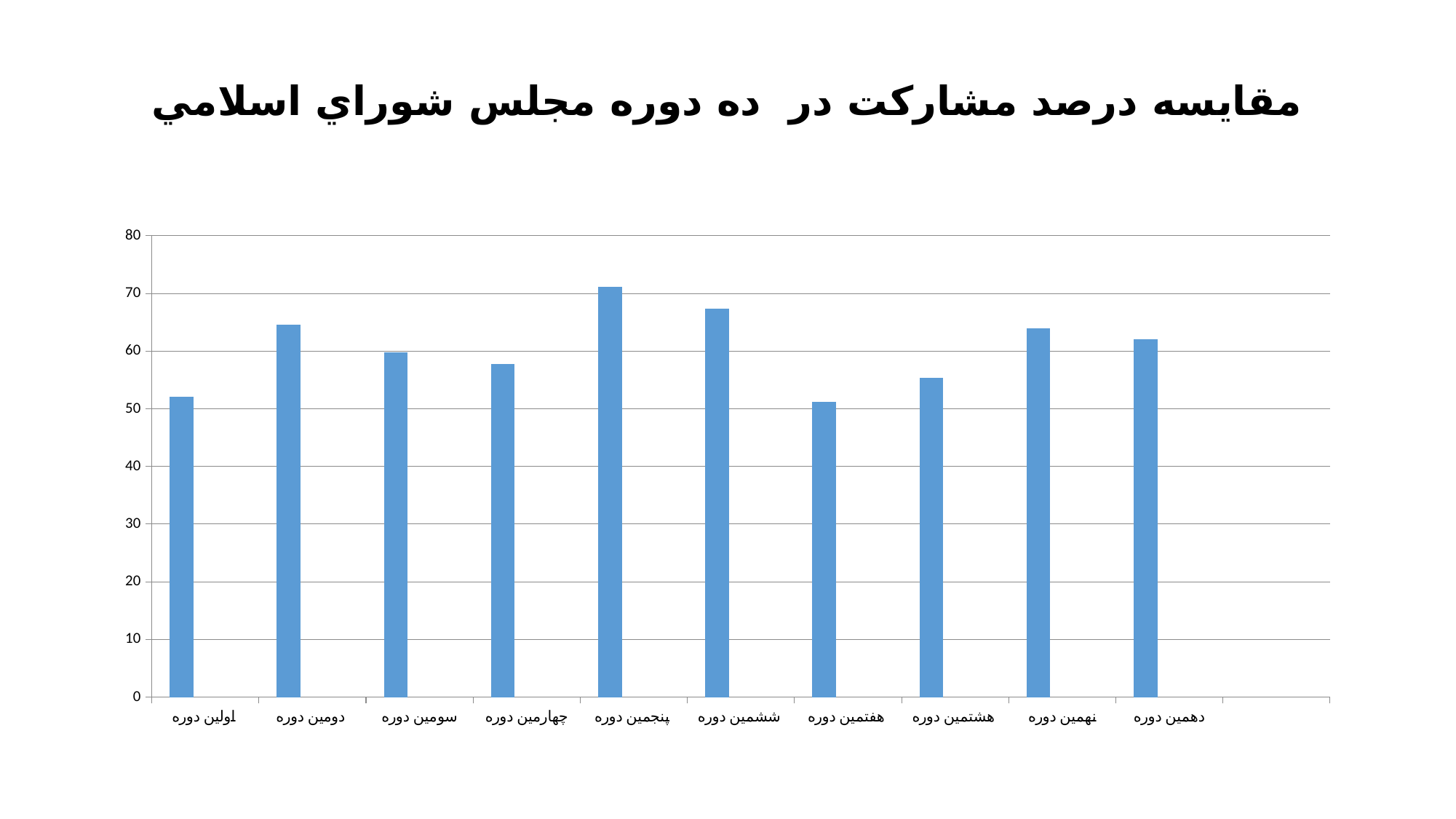

# مقايسه درصد مشاركت در  ده دوره مجلس شوراي اسلامي

### Chart

| Category | Series 1 | Series 2 | Series 3 |
|---|---|---|---|
| اولين دوره  | 52.14 | None | None |
| دومين دوره  | 64.64 | None | None |
| سومين دوره | 59.72 | None | None |
| چهارمين دوره | 57.81 | None | None |
| پنجمين دوره  | 71.1 | None | None |
| ششمين دوره  | 67.35 | None | None |
| هفتمين دوره  | 51.21 | None | None |
| هشتمين دوره  | 55.4 | None | None |
| نهمین دوره | 64.0 | None | None |
| دهمین دوره | 62.0 | None | None |